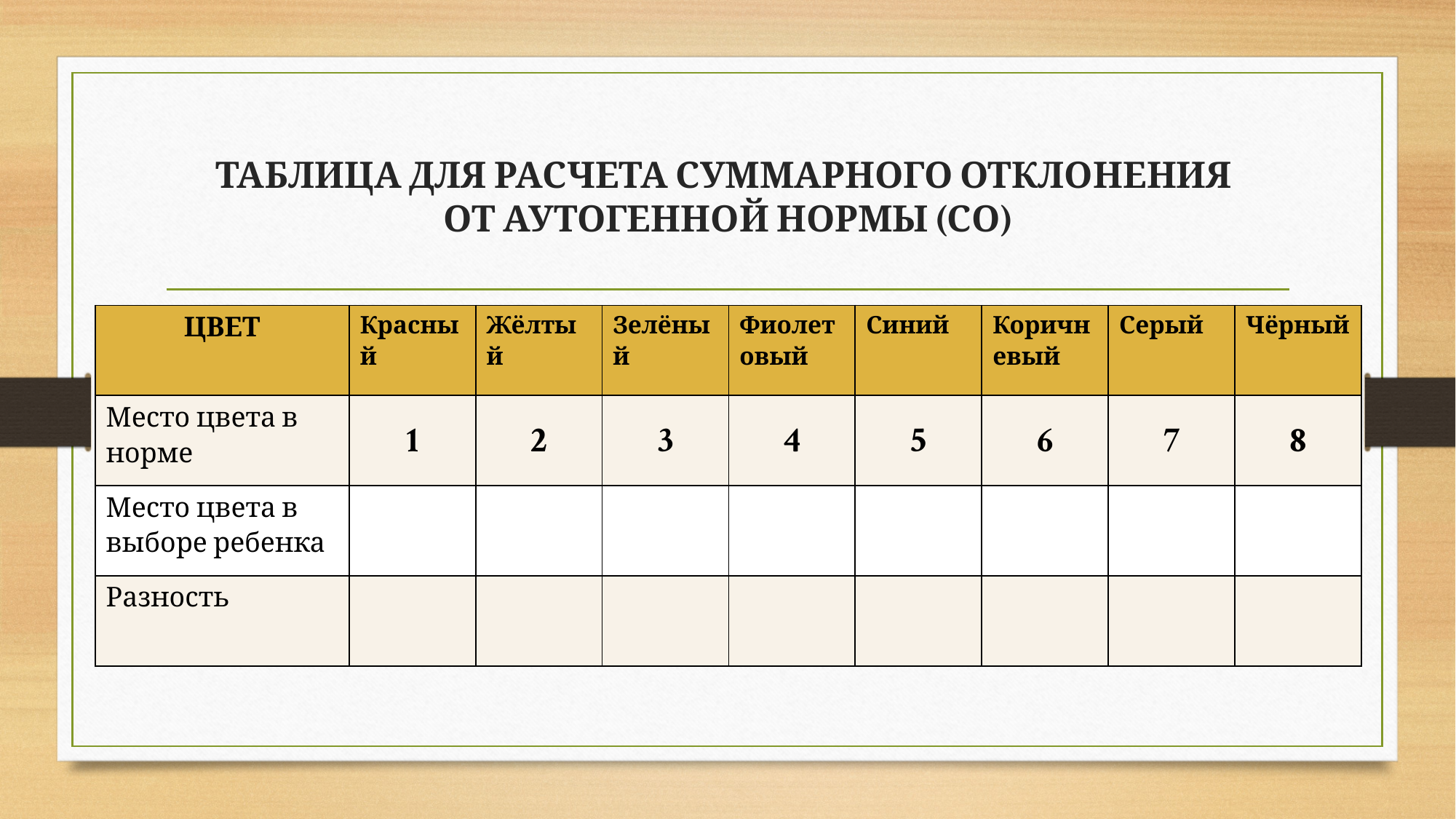

# ТАБЛИЦА ДЛЯ РАСЧЕТА СУММАРНОГО ОТКЛОНЕНИЯ ОТ АУТОГЕННОЙ НОРМЫ (СО)
| ЦВЕТ | Красный | Жёлтый | Зелёный | Фиолетовый | Синий | Коричневый | Серый | Чёрный |
| --- | --- | --- | --- | --- | --- | --- | --- | --- |
| Место цвета в норме | 1 | 2 | 3 | 4 | 5 | 6 | 7 | 8 |
| Место цвета в выборе ребенка |  |  |  |  |  |  |  |  |
| Разность |  |  |  |  |  |  |  |  |